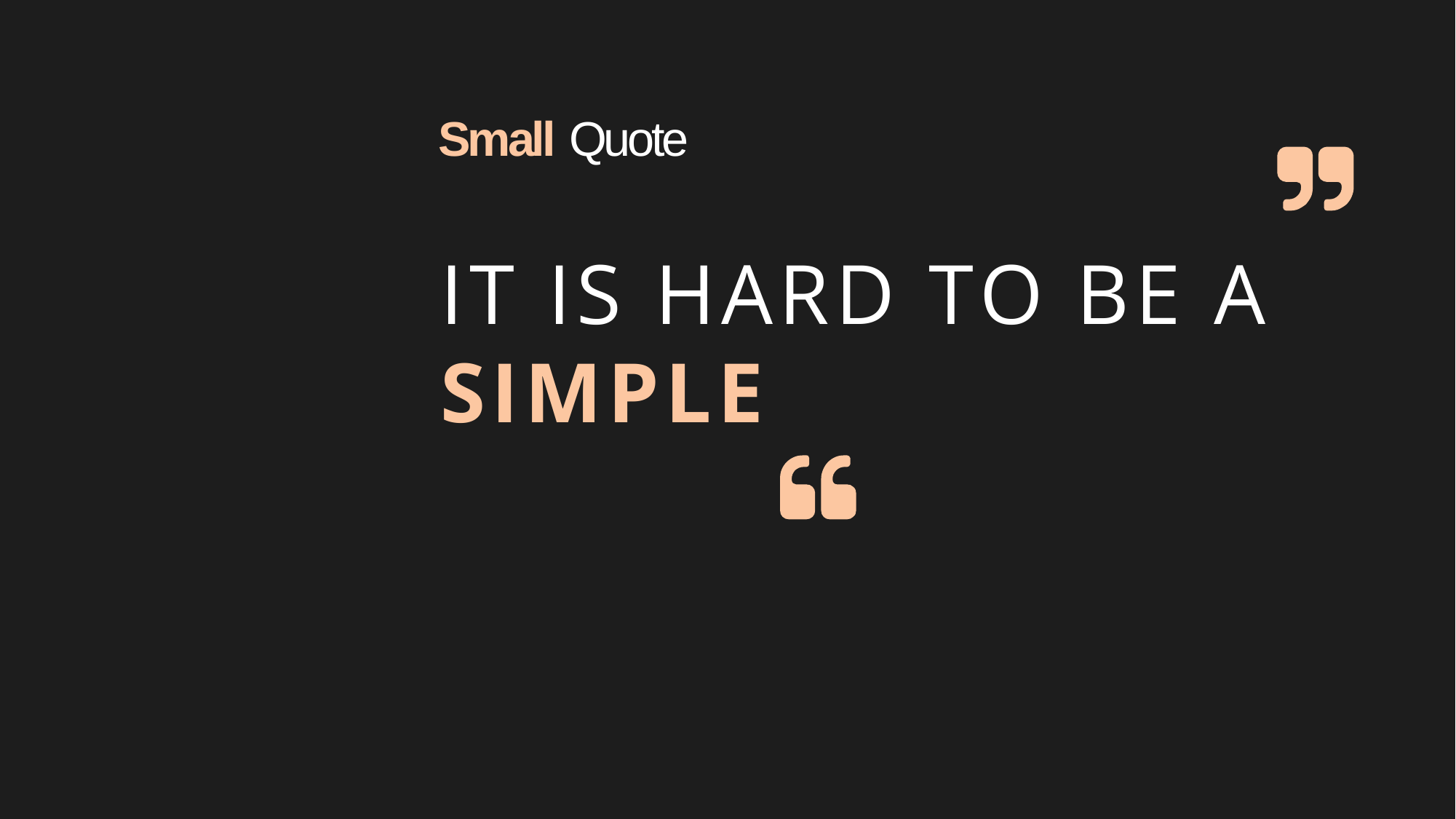

Small Quote

IT IS HARD TO BE A SIMPLE